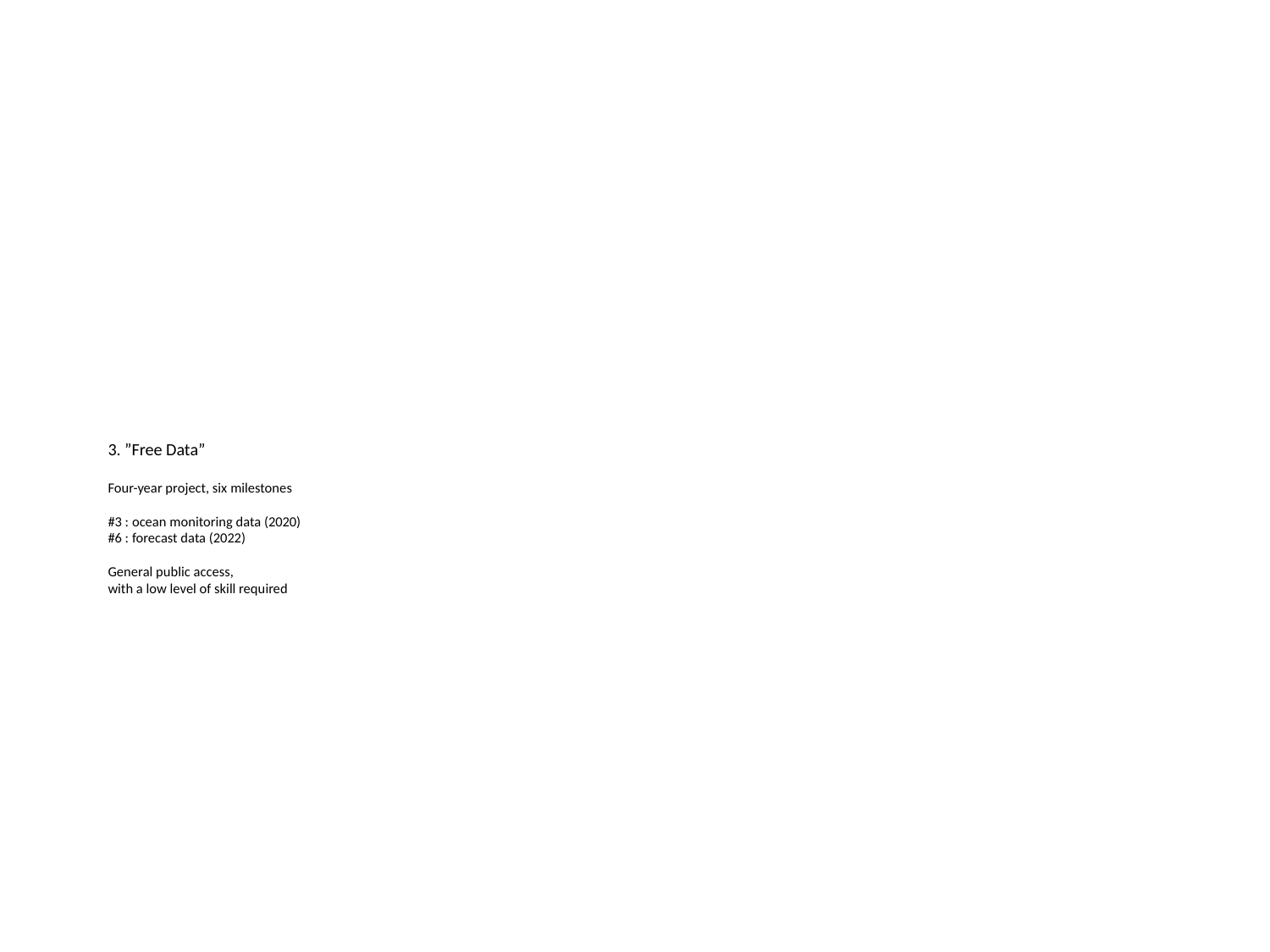

# 3. ”Free Data” Four-year project, six milestones #3 : ocean monitoring data (2020) #6 : forecast data (2022) General public access, with a low level of skill required